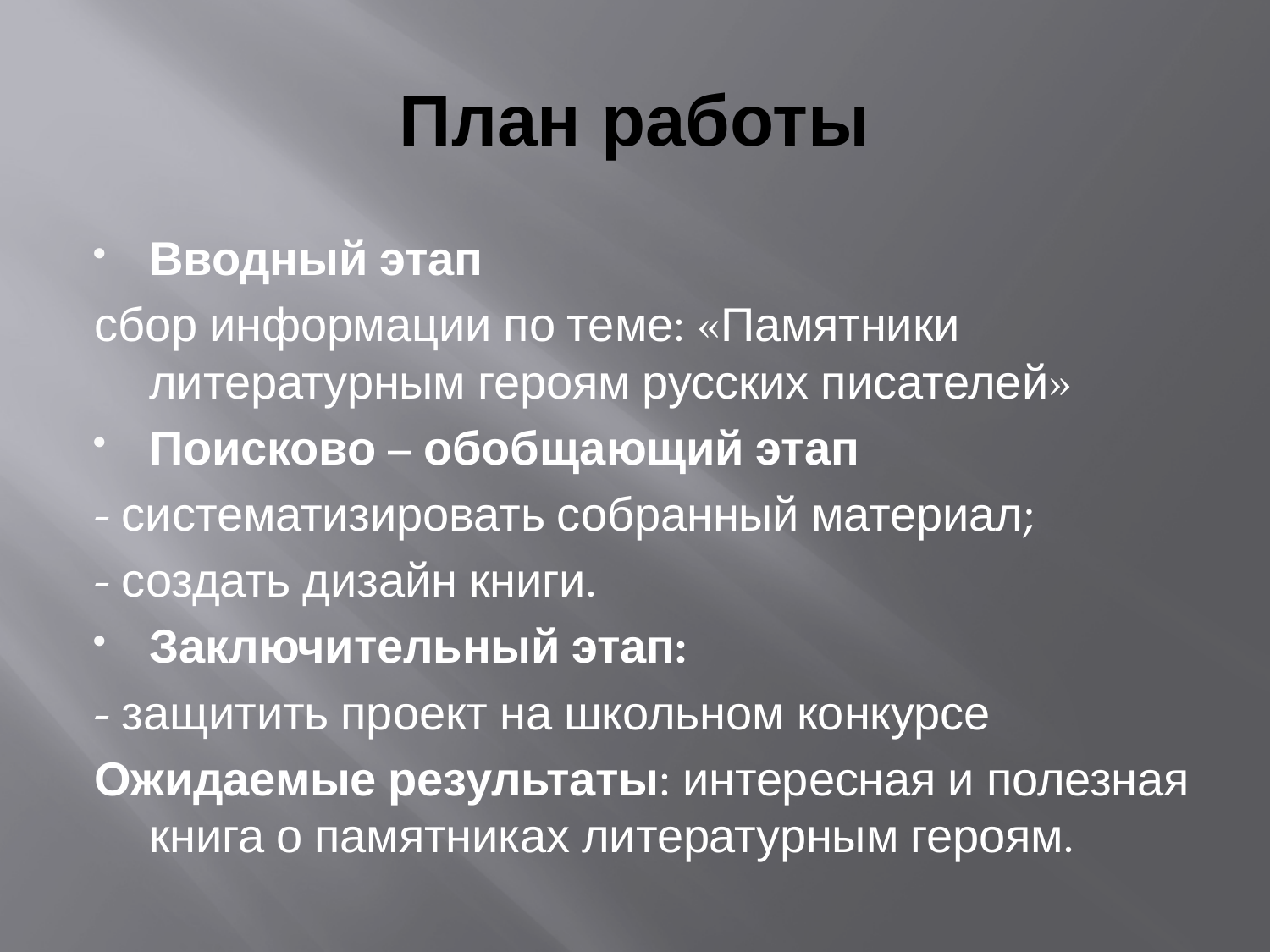

# План работы
Вводный этап
сбор информации по теме: «Памятники литературным героям русских писателей»
Поисково – обобщающий этап
- систематизировать собранный материал;
- создать дизайн книги.
Заключительный этап:
- защитить проект на школьном конкурсе
Ожидаемые результаты: интересная и полезная книга о памятниках литературным героям.